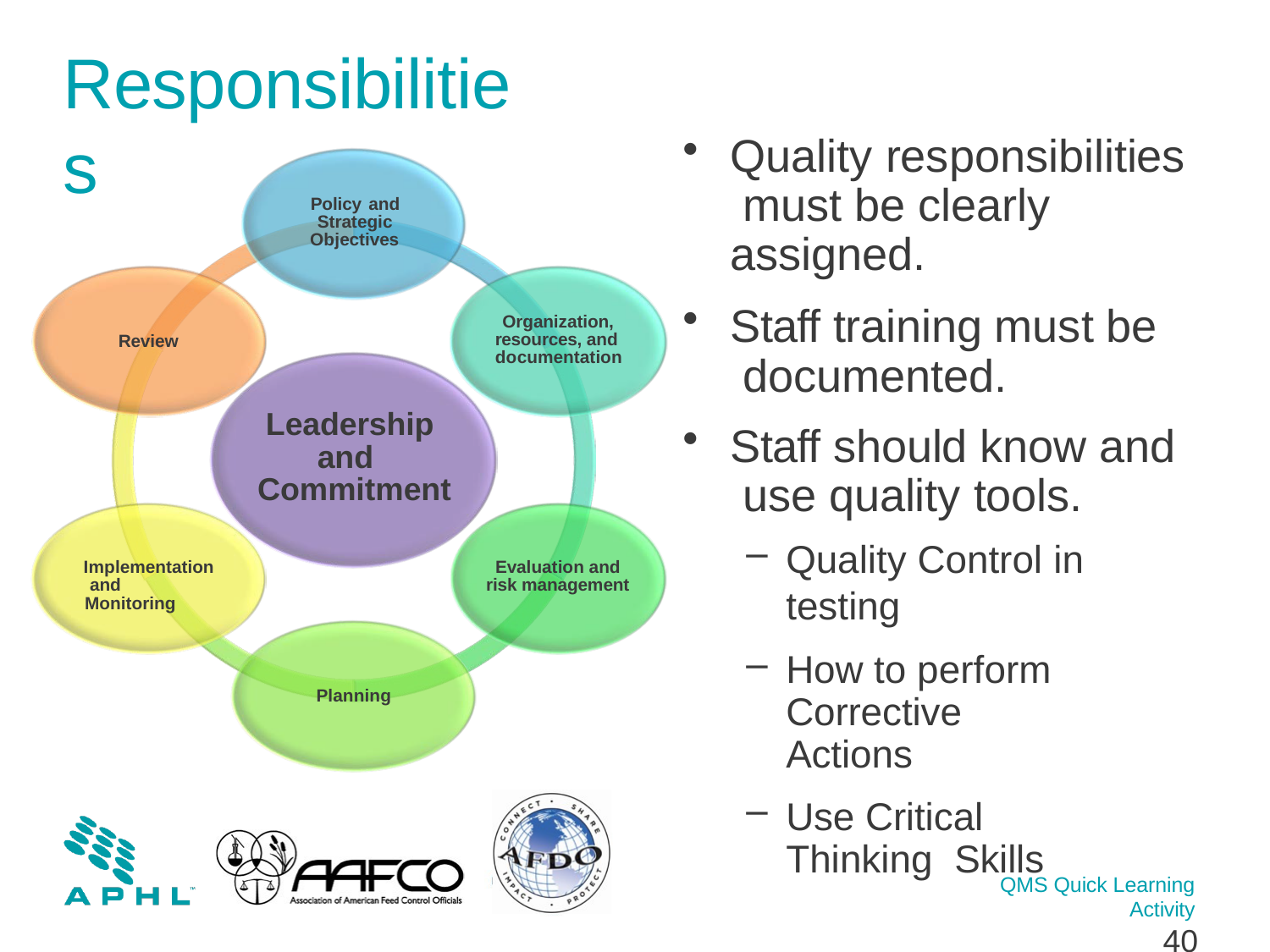

# Responsibilities
Quality responsibilities  must be clearly  assigned.
Staff training must be  documented.
Staff should know and  use quality tools.
Quality Control in testing
How to perform  Corrective Actions
Use Critical Thinking  Skills

Policy and  Strategic  Objectives

Organization,  resources, and  documentation
Review

Leadership  and   Commitment

Implementation  and Monitoring
Evaluation and  risk management

Planning

QMS Quick Learning Activity
40